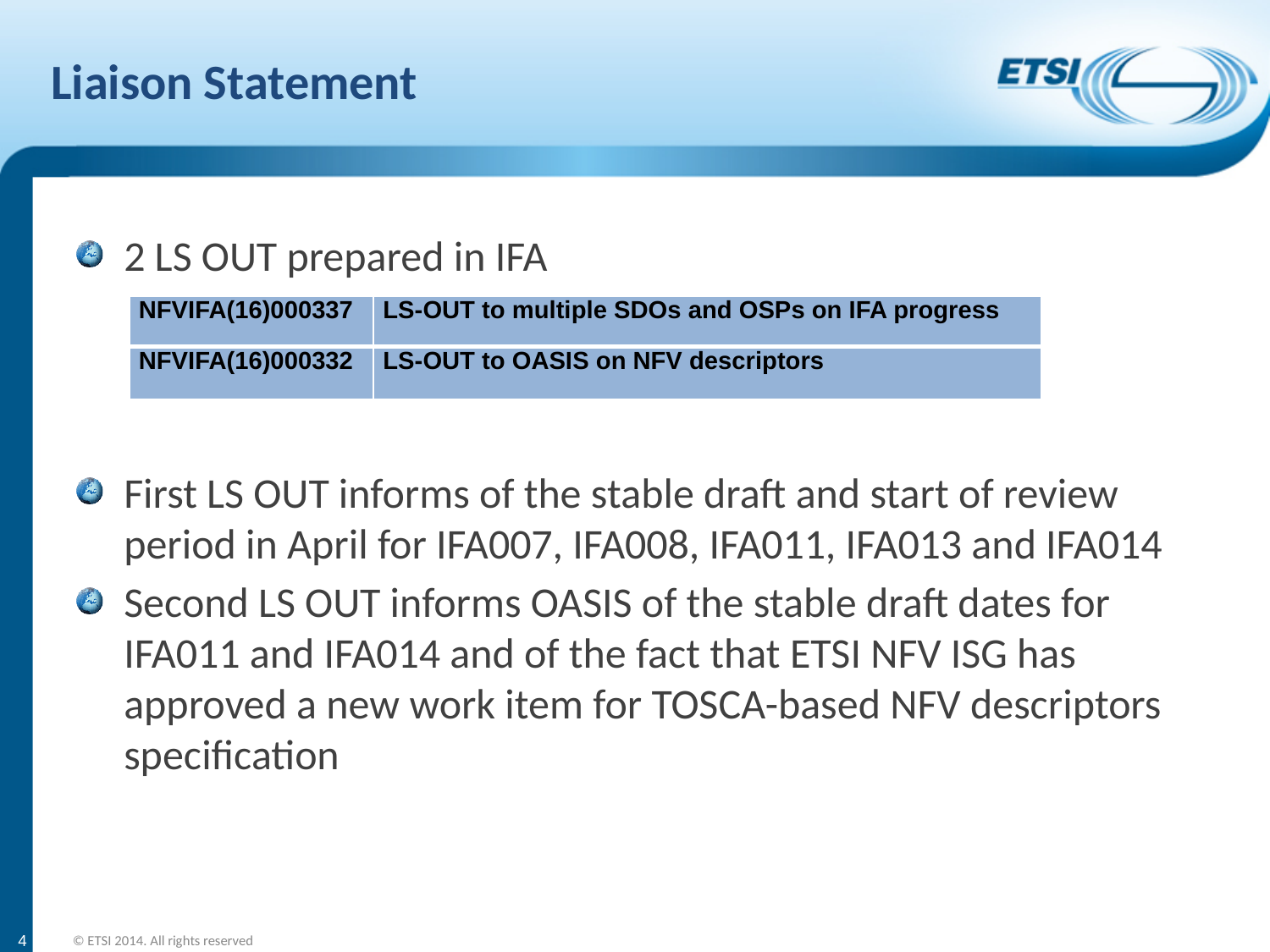

# Liaison Statement
2 LS OUT prepared in IFA

First LS OUT informs of the stable draft and start of review period in April for IFA007, IFA008, IFA011, IFA013 and IFA014
Second LS OUT informs OASIS of the stable draft dates for IFA011 and IFA014 and of the fact that ETSI NFV ISG has approved a new work item for TOSCA-based NFV descriptors specification
| NFVIFA(16)000337 | LS-OUT to multiple SDOs and OSPs on IFA progress |
| --- | --- |
| NFVIFA(16)000332 | LS-OUT to OASIS on NFV descriptors |
4
© ETSI 2014. All rights reserved